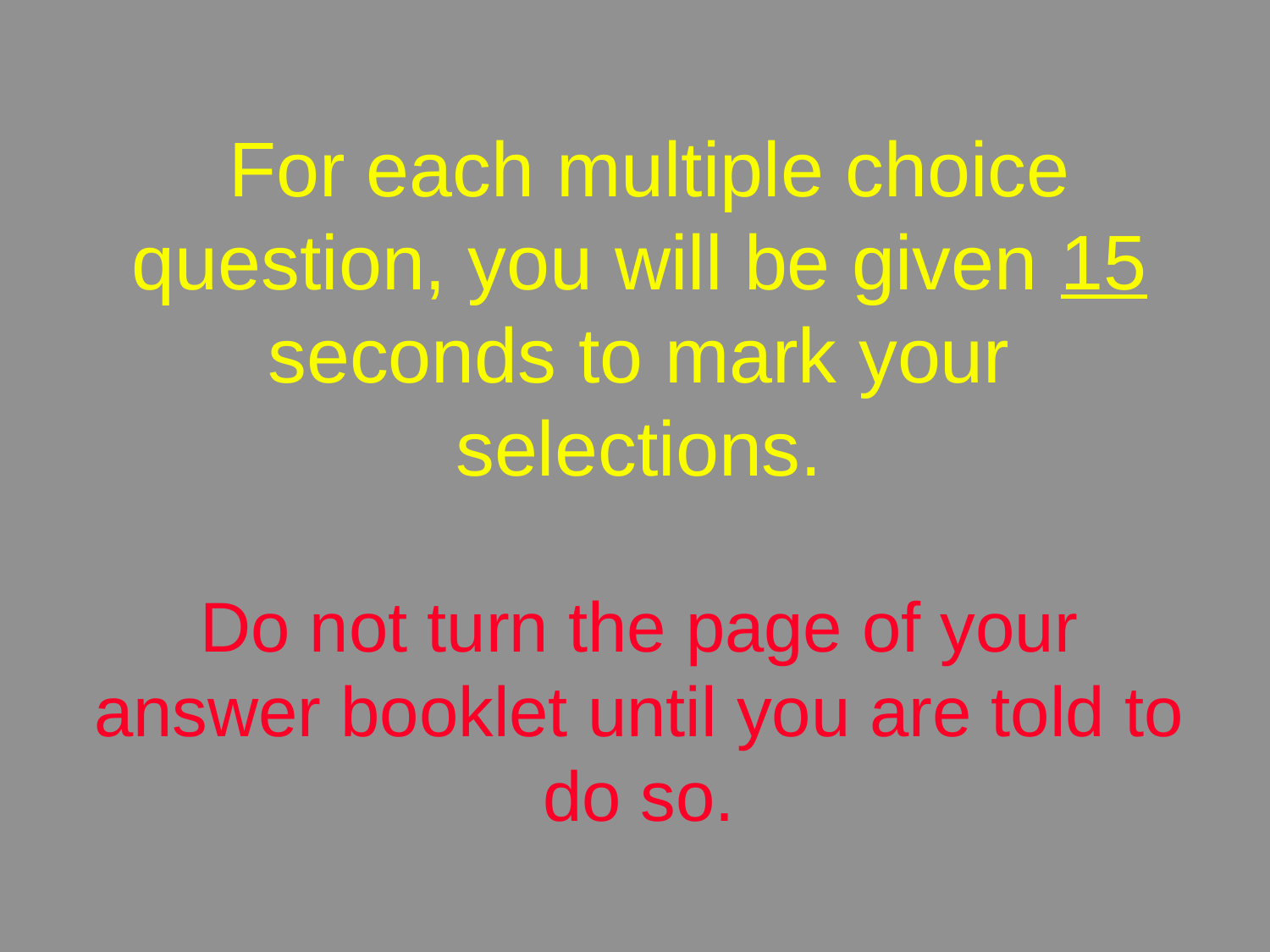

# For each multiple choice question, you will be given 15 seconds to mark your selections.
Do not turn the page of your answer booklet until you are told to do so.